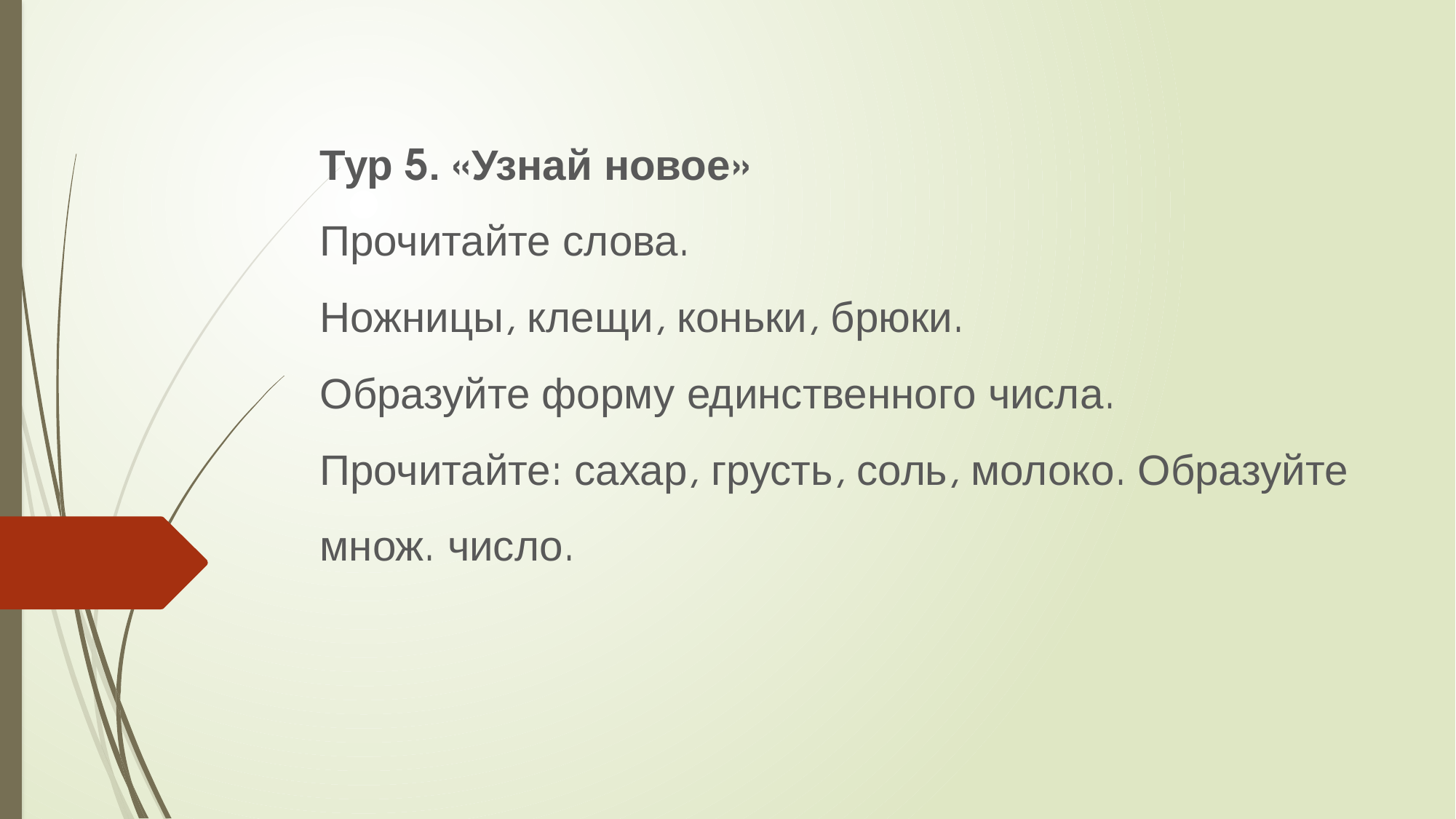

Тур 5. «Узнай новое»
Прочитайте слова.
Ножницы, клещи, коньки, брюки.
Образуйте форму единственного числа.
Прочитайте: сахар, грусть, соль, молоко. Образуйте множ. число.